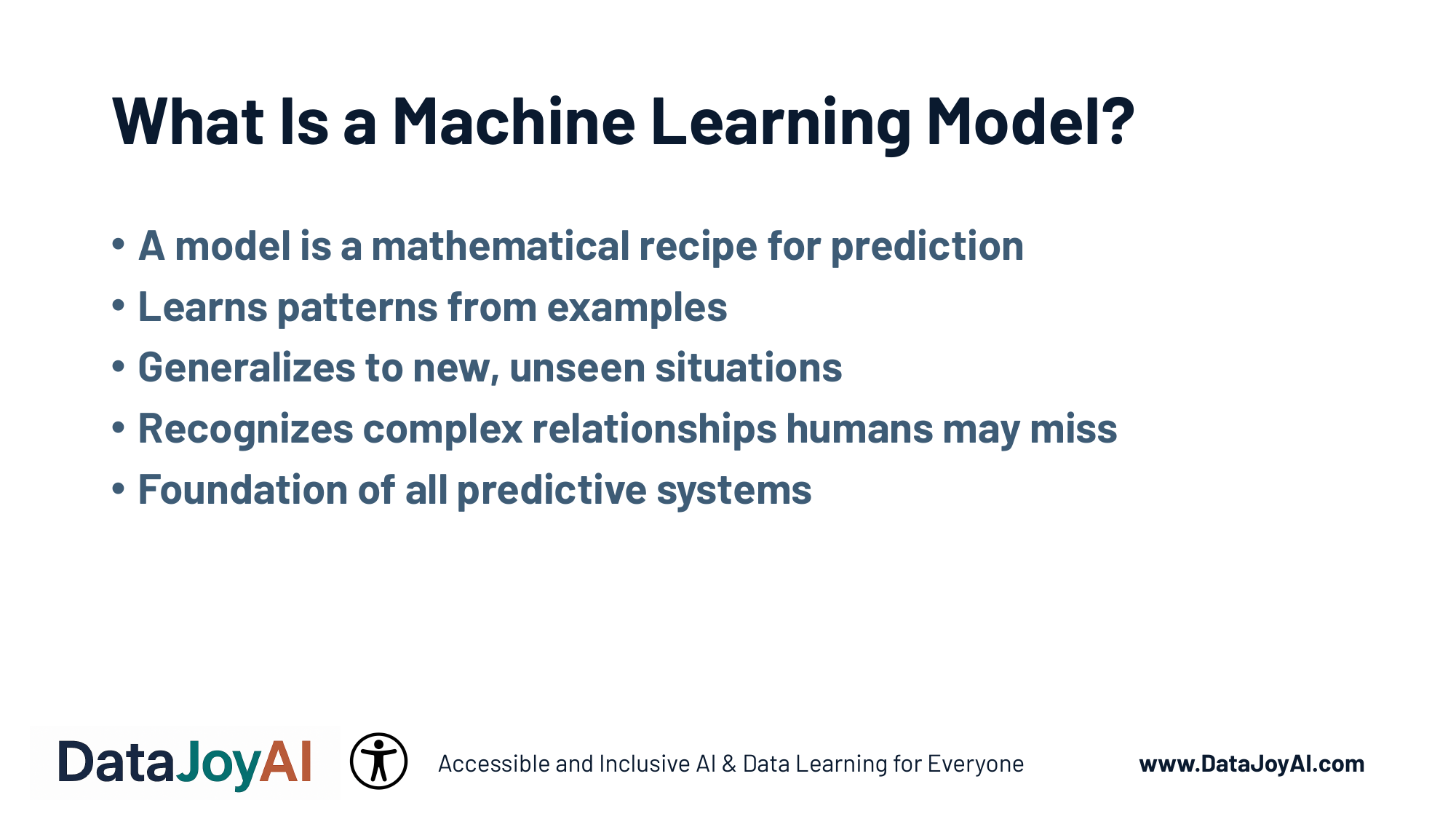

# What Is a Machine Learning Model?
A model is a mathematical recipe for prediction
Learns patterns from examples
Generalizes to new, unseen situations
Recognizes complex relationships humans may miss
Foundation of all predictive systems